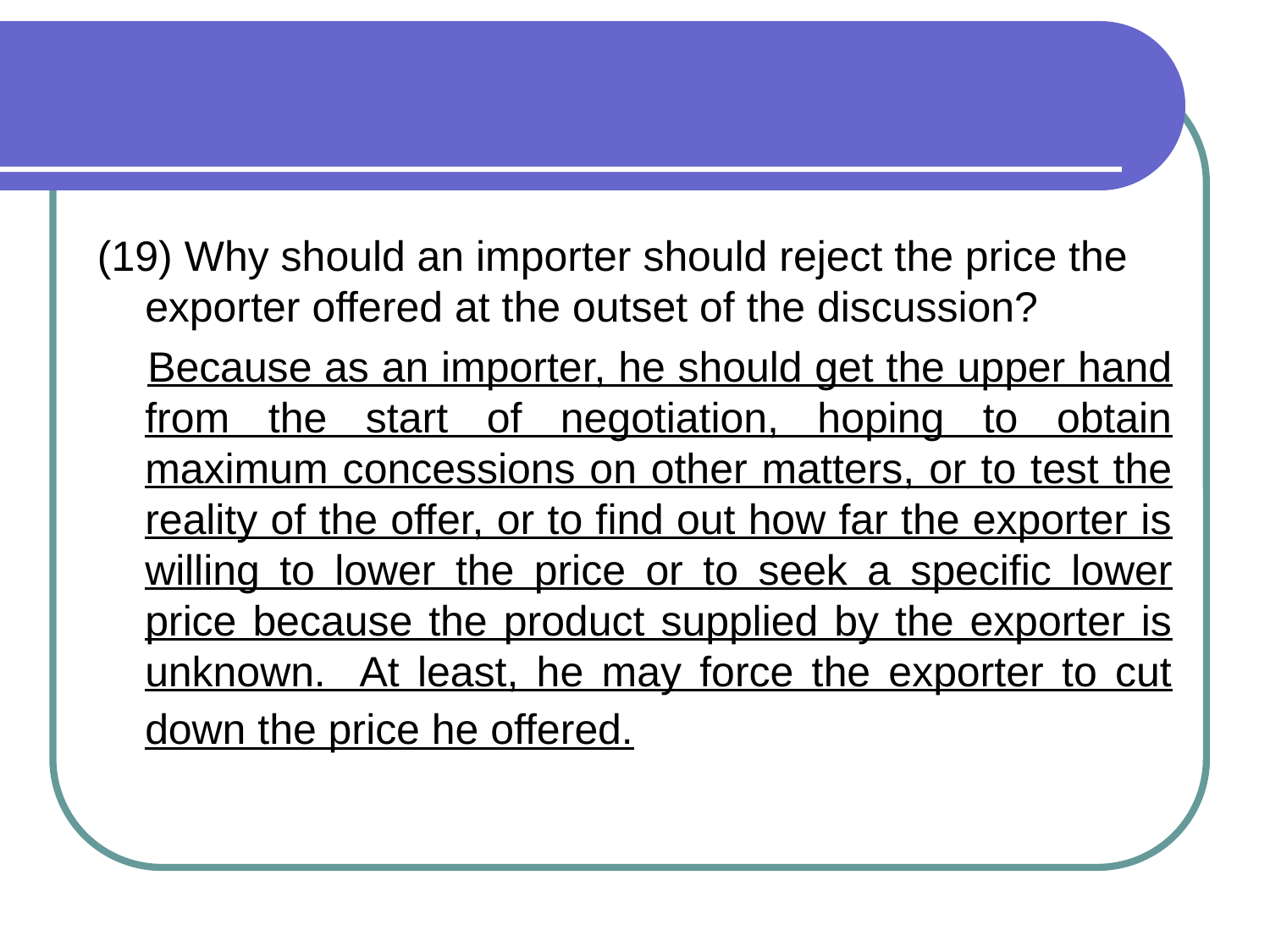

#
(19) Why should an importer should reject the price the exporter offered at the outset of the discussion?
    Because as an importer, he should get the upper hand from the start of negotiation, hoping to obtain maximum concessions on other matters, or to test the reality of the offer, or to find out how far the exporter is willing to lower the price or to seek a specific lower price because the product supplied by the exporter is unknown.  At least, he may force the exporter to cut down the price he offered.